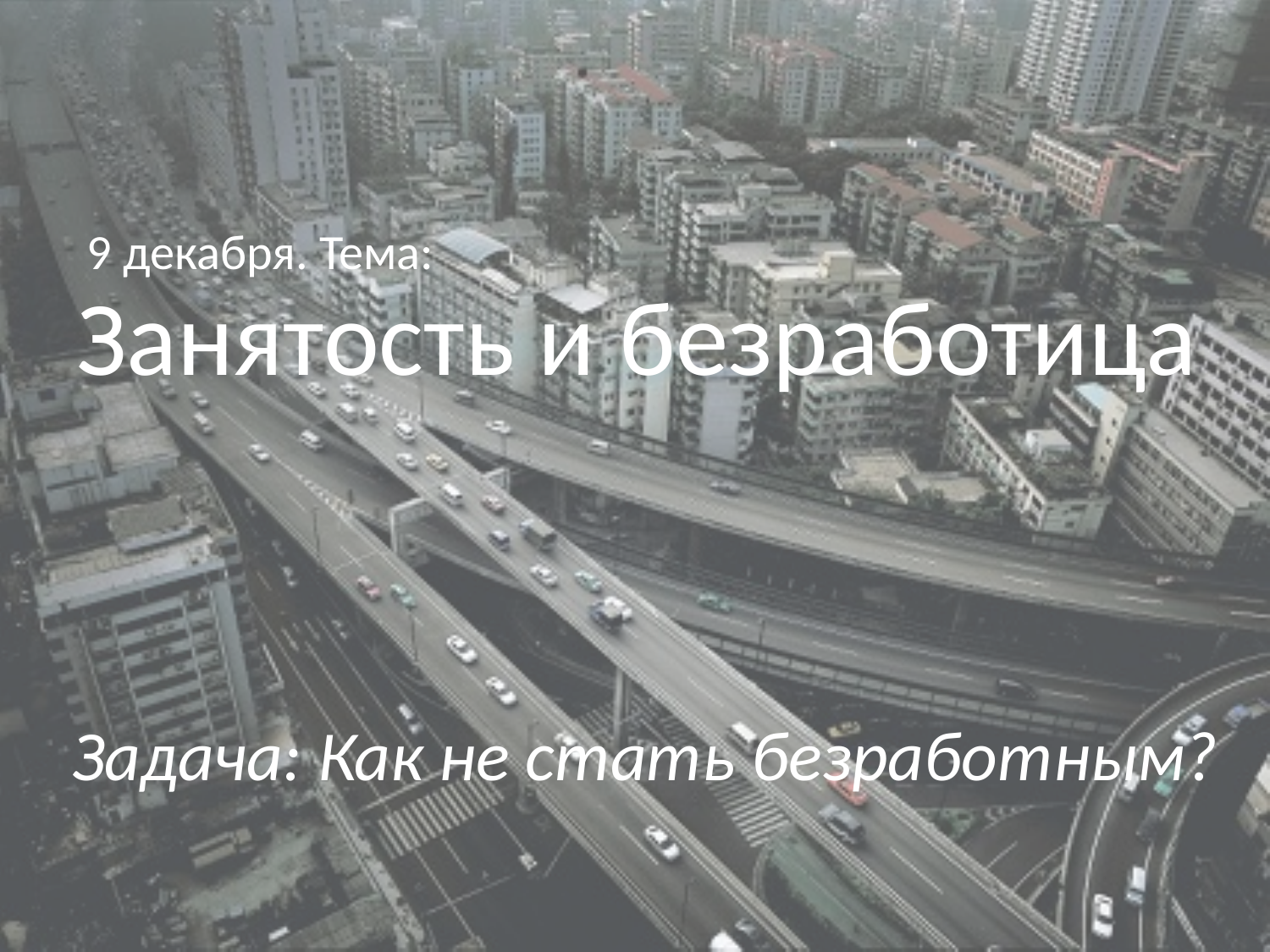

9 декабря. Тема:
# Занятость и безработица
Задача: Как не стать безработным?